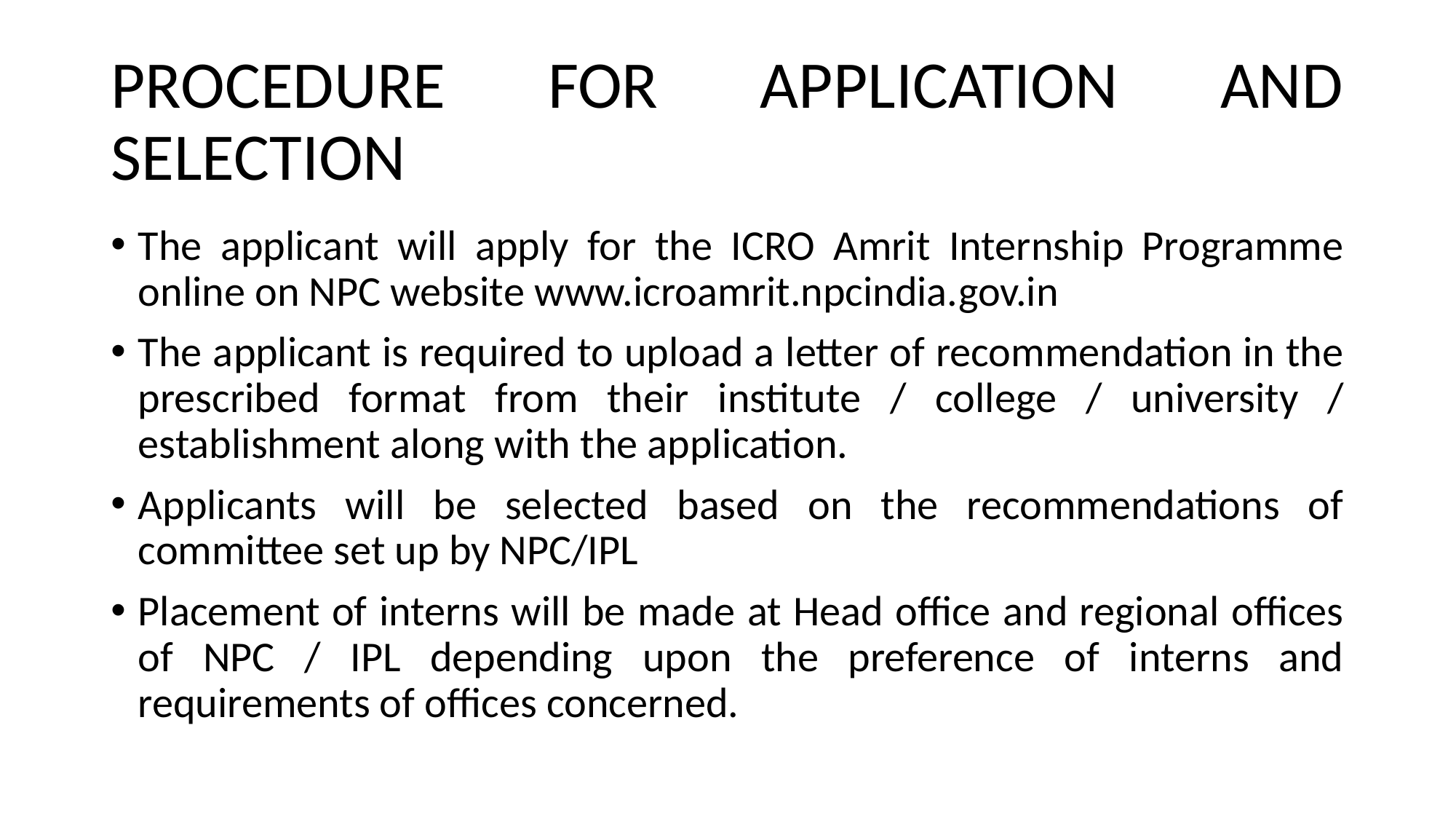

# PROCEDURE FOR APPLICATION AND SELECTION
The applicant will apply for the ICRO Amrit Internship Programme online on NPC website www.icroamrit.npcindia.gov.in
The applicant is required to upload a letter of recommendation in the prescribed format from their institute / college / university / establishment along with the application.
Applicants will be selected based on the recommendations of committee set up by NPC/IPL
Placement of interns will be made at Head office and regional offices of NPC / IPL depending upon the preference of interns and requirements of offices concerned.